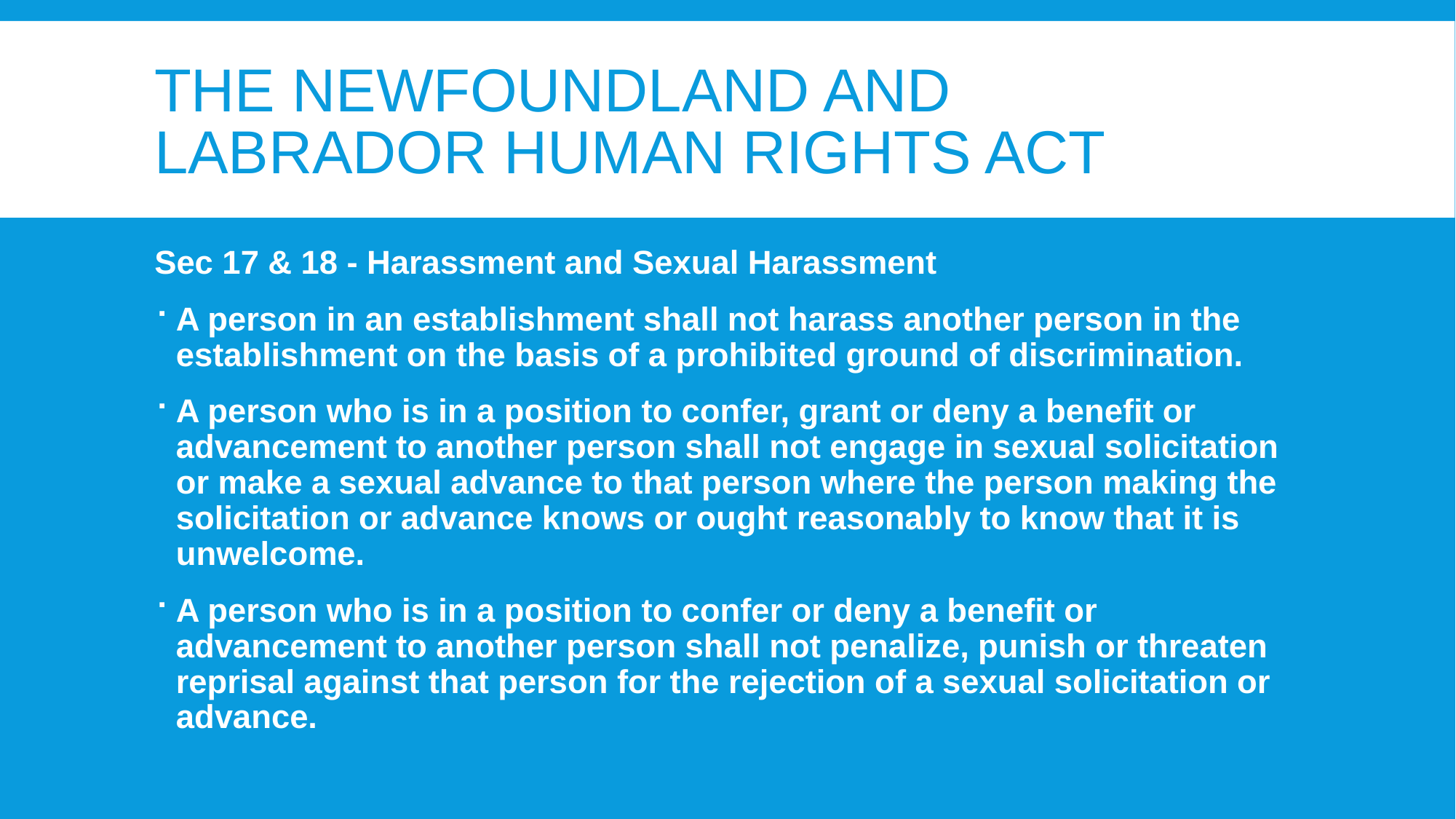

# The Newfoundland and Labrador Human Rights Act
Sec 17 & 18 - Harassment and Sexual Harassment
A person in an establishment shall not harass another person in the establishment on the basis of a prohibited ground of discrimination.
A person who is in a position to confer, grant or deny a benefit or advancement to another person shall not engage in sexual solicitation or make a sexual advance to that person where the person making the solicitation or advance knows or ought reasonably to know that it is unwelcome.
A person who is in a position to confer or deny a benefit or advancement to another person shall not penalize, punish or threaten reprisal against that person for the rejection of a sexual solicitation or advance.